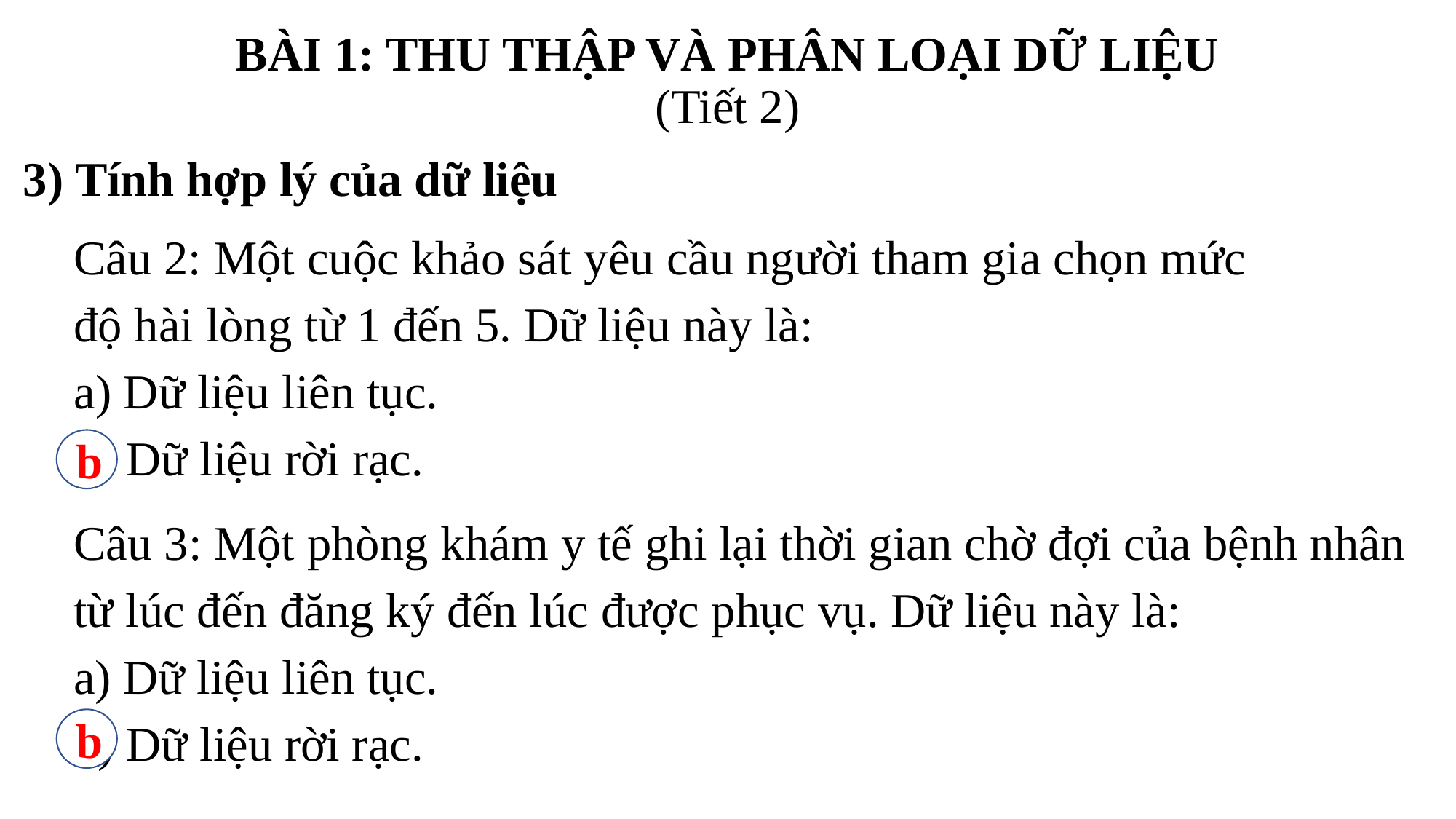

BÀI 1: THU THẬP VÀ PHÂN LOẠI DỮ LIỆU
(Tiết 2)
3) Tính hợp lý của dữ liệu
Câu 2: Một cuộc khảo sát yêu cầu người tham gia chọn mức độ hài lòng từ 1 đến 5. Dữ liệu này là:
a) Dữ liệu liên tục.
b) Dữ liệu rời rạc.

b
Câu 3: Một phòng khám y tế ghi lại thời gian chờ đợi của bệnh nhân từ lúc đến đăng ký đến lúc được phục vụ. Dữ liệu này là:
a) Dữ liệu liên tục.
b) Dữ liệu rời rạc.
b